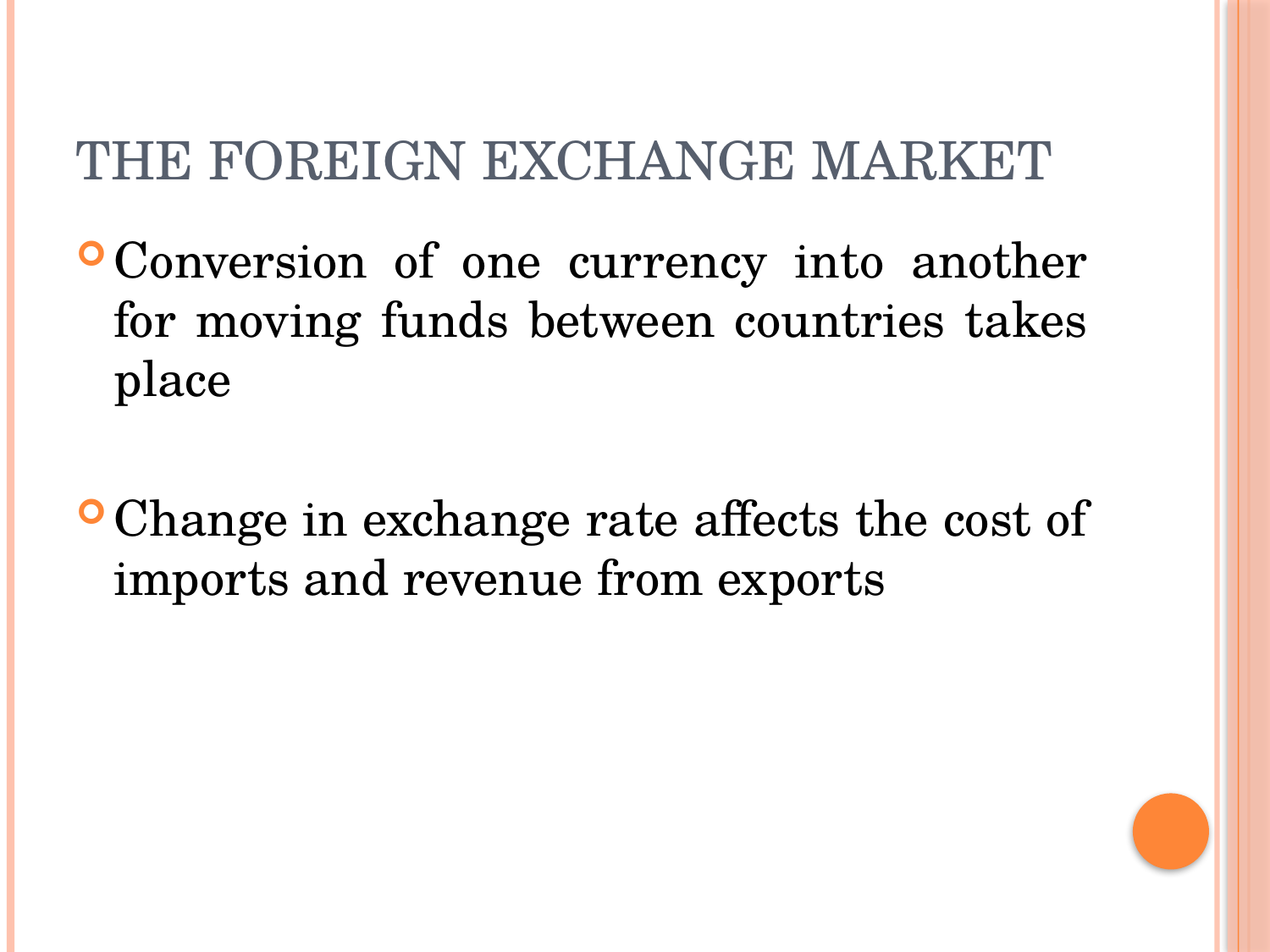

# The foreign exchange market
Conversion of one currency into another for moving funds between countries takes place

Change in exchange rate affects the cost of imports and revenue from exports